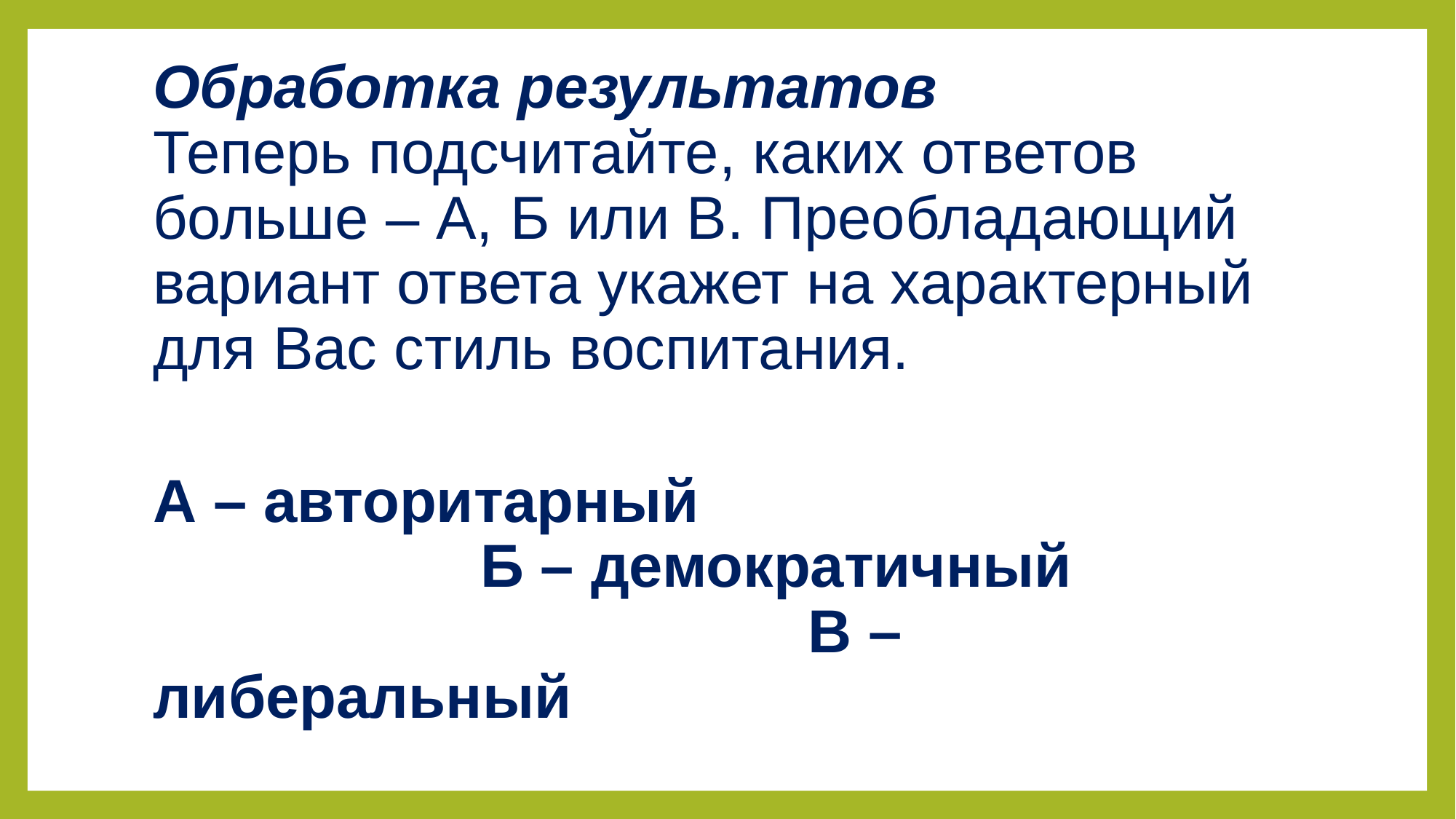

Обработка результатов
Теперь подсчитайте, каких ответов больше – А, Б или В. Преобладающий вариант ответа укажет на характерный для Вас стиль воспитания.
А – авторитарный 
			Б – демократичный 
						В – либеральный
#